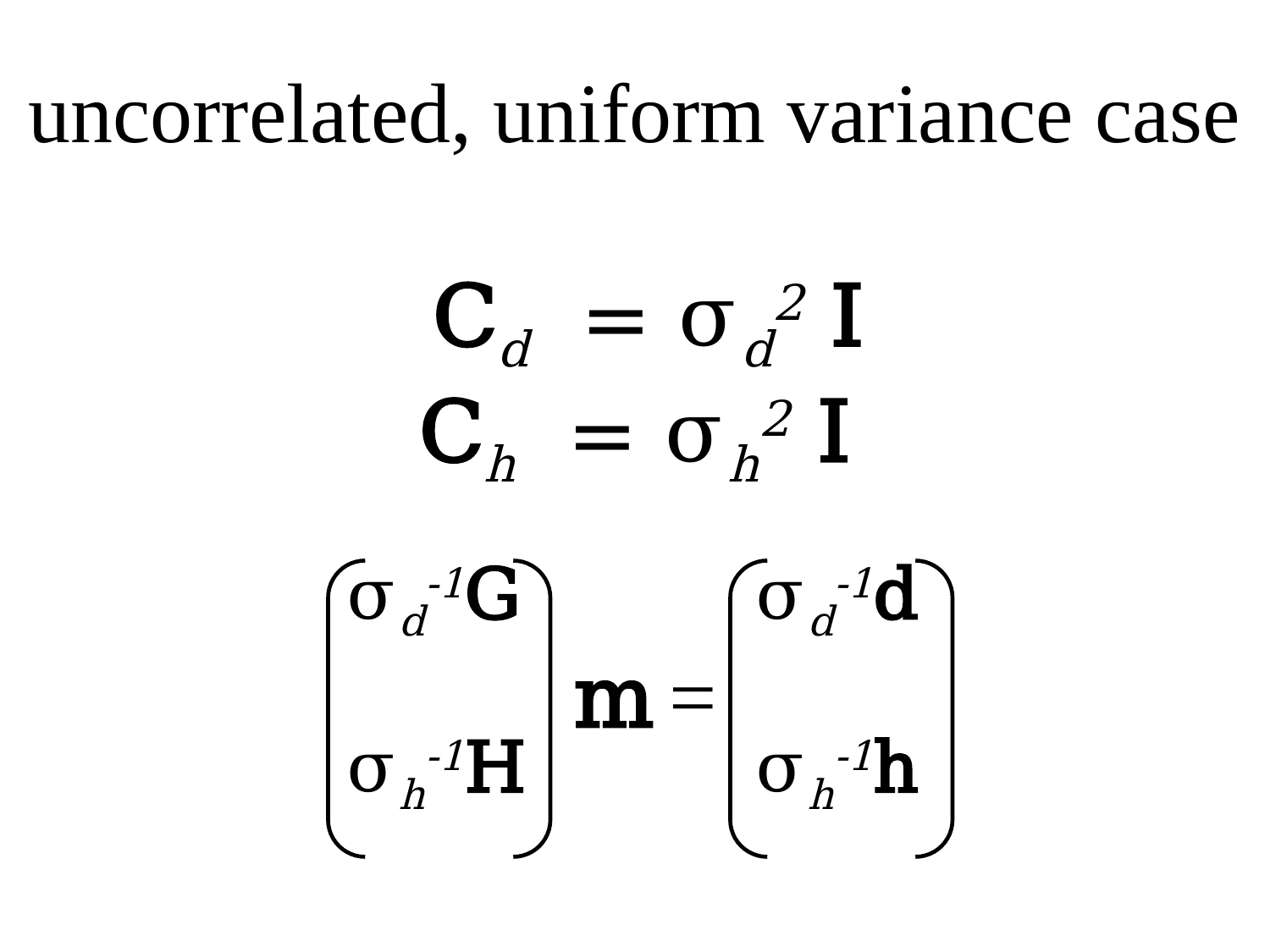

# uncorrelated, uniform variance case Cd  = σd2 I Ch  = σh2 I
=
| σd-1G |
| --- |
| σh-1H |
| σd-1d |
| --- |
| σh-1h |

m